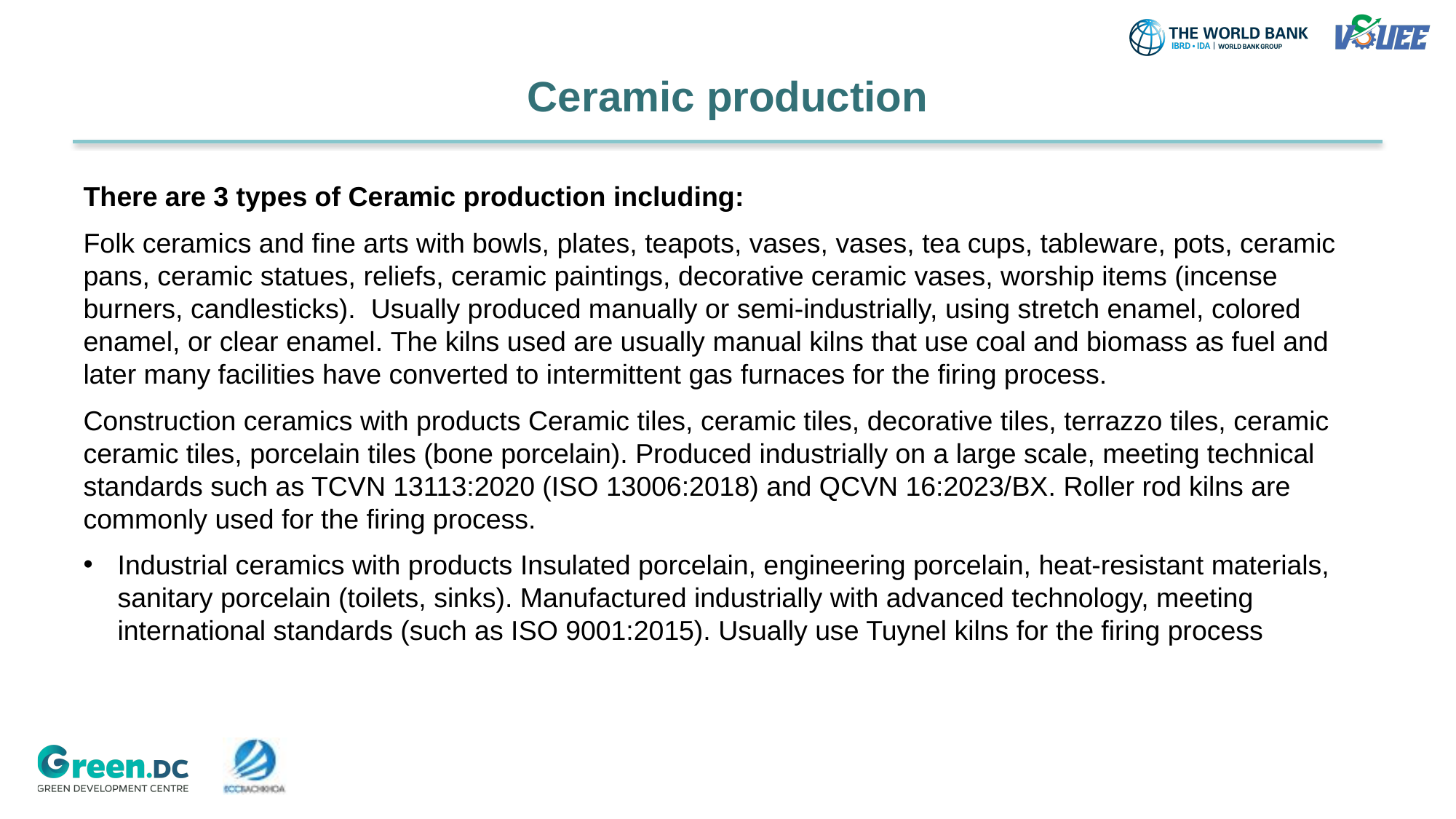

# Ceramic production
There are 3 types of Ceramic production including:
Folk ceramics and fine arts with bowls, plates, teapots, vases, vases, tea cups, tableware, pots, ceramic pans, ceramic statues, reliefs, ceramic paintings, decorative ceramic vases, worship items (incense burners, candlesticks).  Usually produced manually or semi-industrially, using stretch enamel, colored enamel, or clear enamel. The kilns used are usually manual kilns that use coal and biomass as fuel and later many facilities have converted to intermittent gas furnaces for the firing process.
Construction ceramics with products Ceramic tiles, ceramic tiles, decorative tiles, terrazzo tiles, ceramic ceramic tiles, porcelain tiles (bone porcelain). Produced industrially on a large scale, meeting technical standards such as TCVN 13113:2020 (ISO 13006:2018) and QCVN 16:2023/BX. Roller rod kilns are commonly used for the firing process.
Industrial ceramics with products Insulated porcelain, engineering porcelain, heat-resistant materials, sanitary porcelain (toilets, sinks). Manufactured industrially with advanced technology, meeting international standards (such as ISO 9001:2015). Usually use Tuynel kilns for the firing process